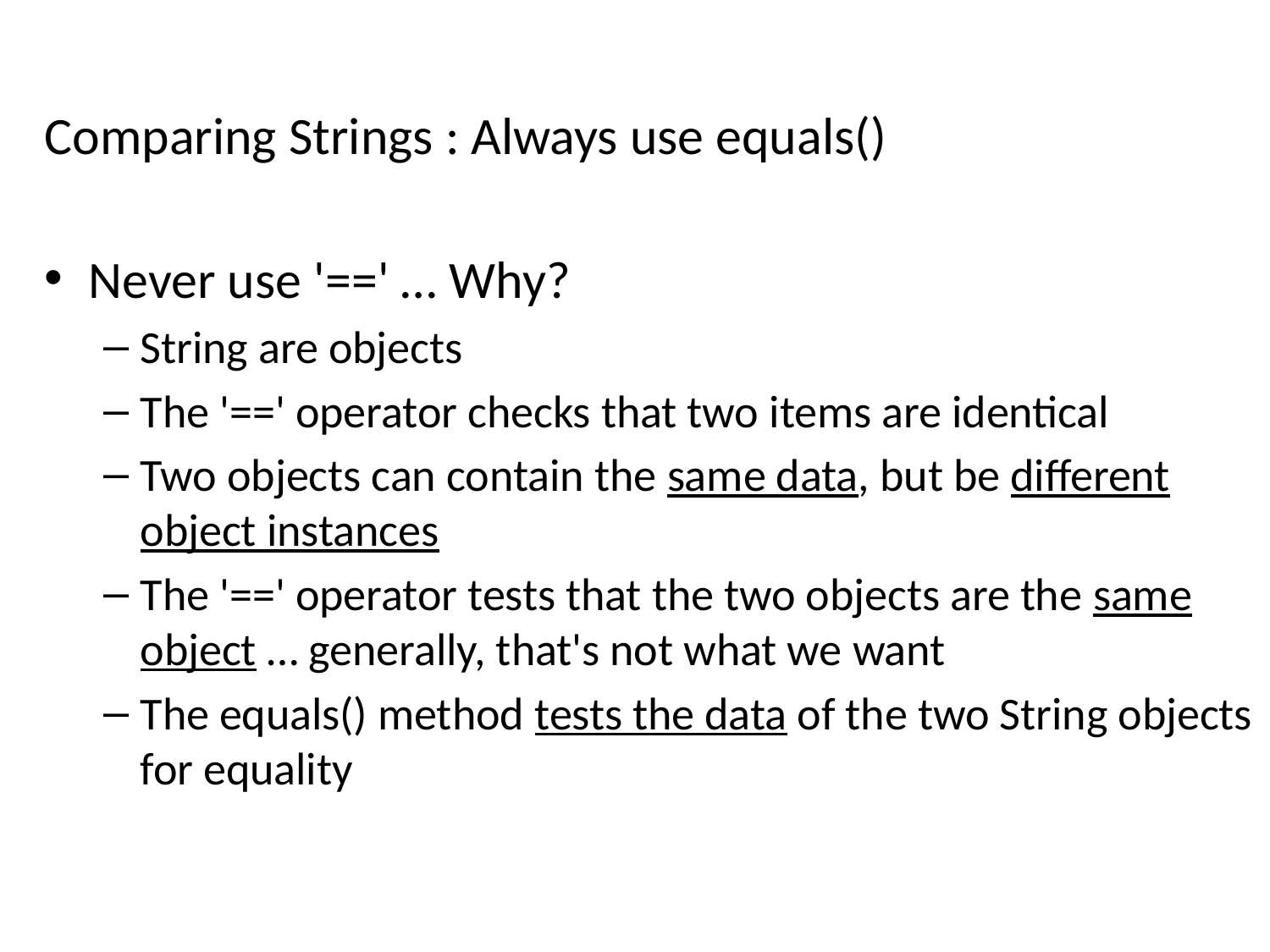

Comparing Strings : Always use equals()

Never use '==' … Why?
String are objects
The '==' operator checks that two items are identical
Two objects can contain the same data, but be different object instances
The '==' operator tests that the two objects are the same object … generally, that's not what we want
The equals() method tests the data of the two String objects for equality